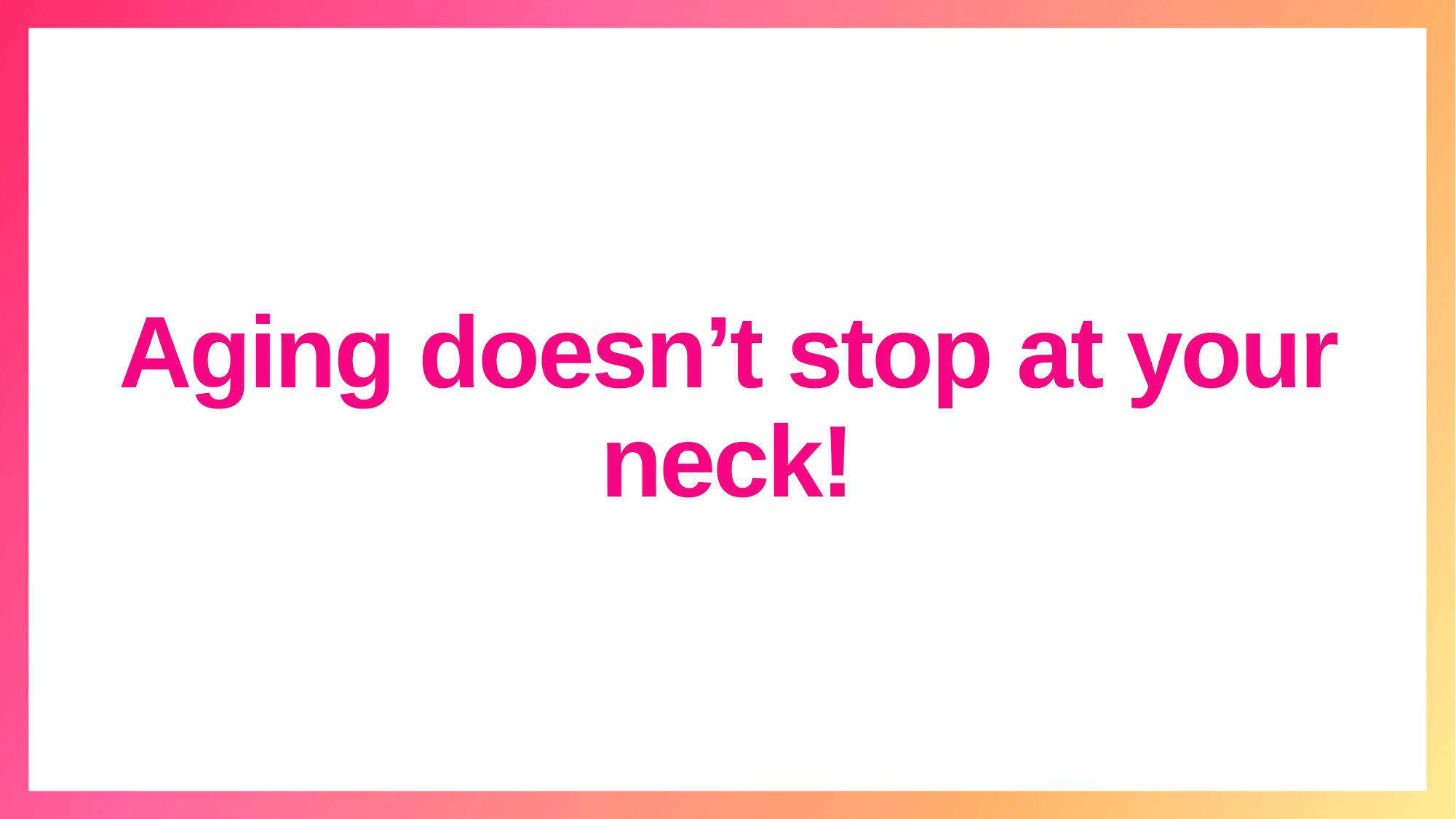

# Aging doesn’t stop at your neck!